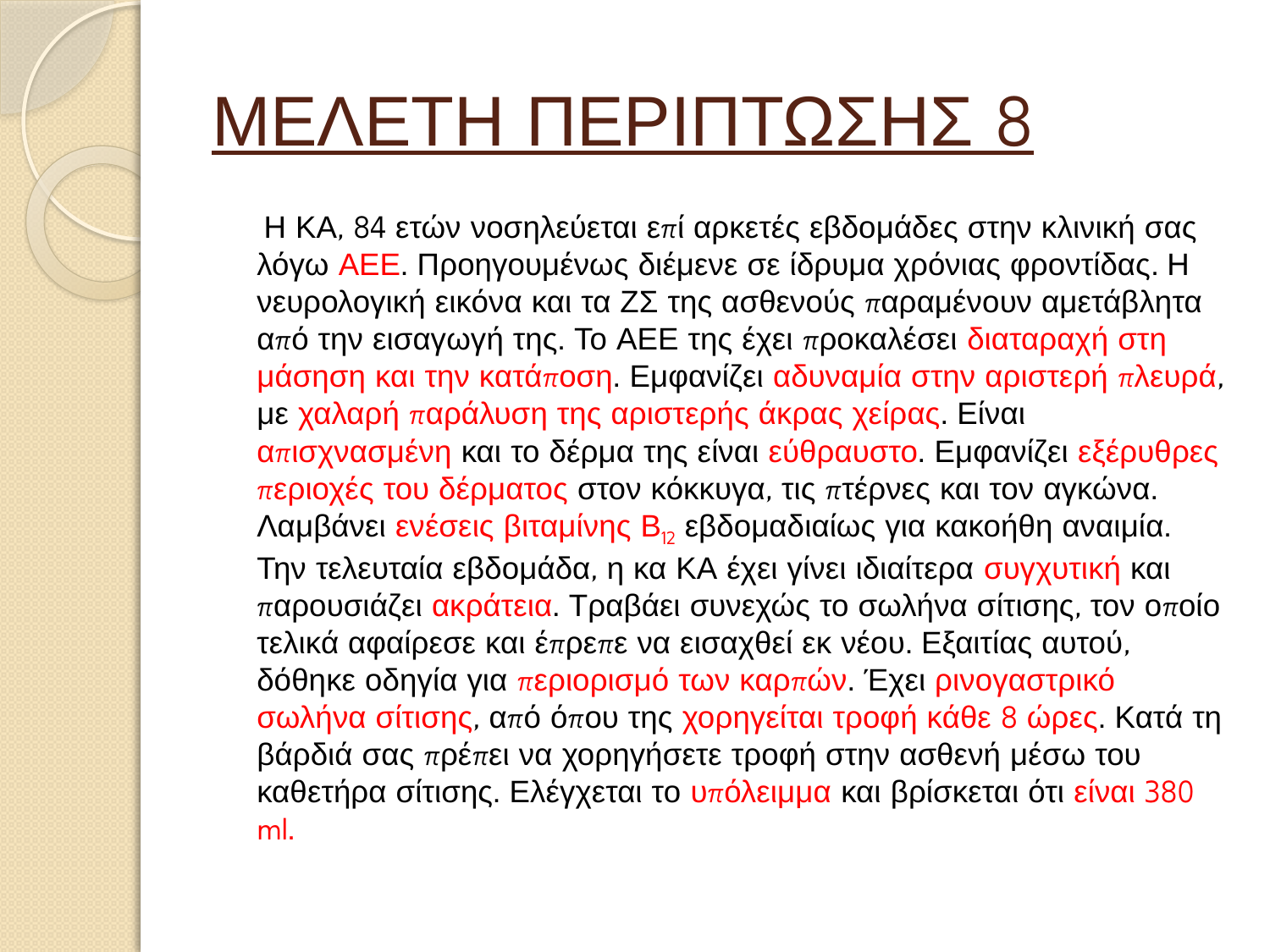

# ΜΕΛΕΤΗ ΠΕΡΙΠΤΩΣΗΣ 8
	 Η ΚΑ, 84 ετών νοσηλεύεται επί αρκετές εβδομάδες στην κλινική σας λόγω ΑΕΕ. Προηγουμένως διέμενε σε ίδρυμα χρόνιας φροντίδας. Η νευρολογική εικόνα και τα ΖΣ της ασθενούς παραμένουν αμετάβλητα από την εισαγωγή της. Το ΑΕΕ της έχει προκαλέσει διαταραχή στη μάσηση και την κατάποση. Εμφανίζει αδυναμία στην αριστερή πλευρά, με χαλαρή παράλυση της αριστερής άκρας χείρας. Είναι απισχνασμένη και το δέρμα της είναι εύθραυστο. Εμφανίζει εξέρυθρες περιοχές του δέρματος στον κόκκυγα, τις πτέρνες και τον αγκώνα. Λαμβάνει ενέσεις βιταμίνης Β12 εβδομαδιαίως για κακοήθη αναιμία. Την τελευταία εβδομάδα, η κα ΚΑ έχει γίνει ιδιαίτερα συγχυτική και παρουσιάζει ακράτεια. Τραβάει συνεχώς το σωλήνα σίτισης, τον οποίο τελικά αφαίρεσε και έπρεπε να εισαχθεί εκ νέου. Εξαιτίας αυτού, δόθηκε οδηγία για περιορισμό των καρπών. Έχει ρινογαστρικό σωλήνα σίτισης, από όπου της χορηγείται τροφή κάθε 8 ώρες. Κατά τη βάρδιά σας πρέπει να χορηγήσετε τροφή στην ασθενή μέσω του καθετήρα σίτισης. Ελέγχεται το υπόλειμμα και βρίσκεται ότι είναι 380 ml.